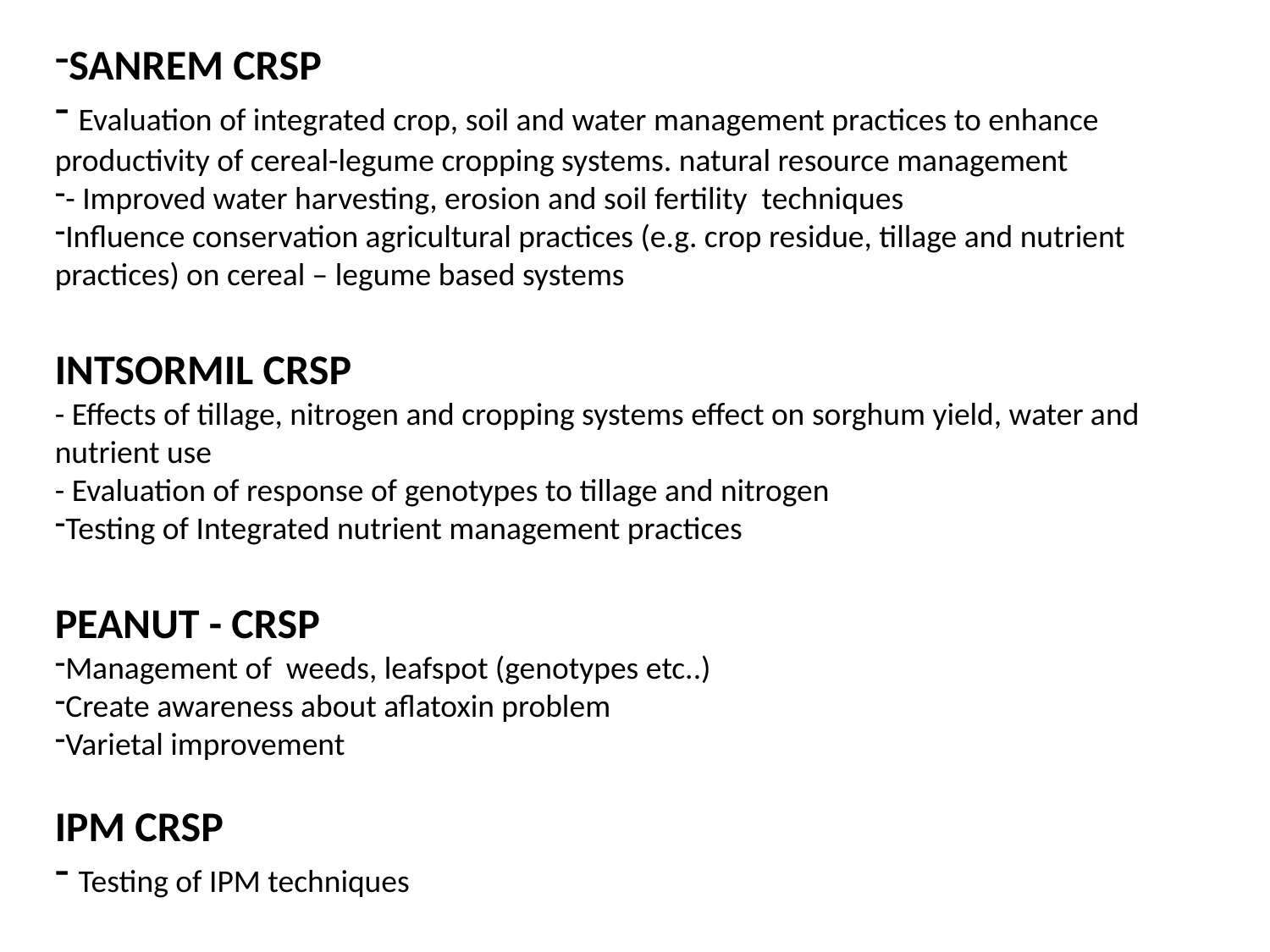

SANREM CRSP
 Evaluation of integrated crop, soil and water management practices to enhance   productivity of cereal-legume cropping systems. natural resource management
- Improved water harvesting, erosion and soil fertility  techniques
Influence conservation agricultural practices (e.g. crop residue, tillage and nutrient practices) on cereal – legume based systems

INTSORMIL CRSP
- Effects of tillage, nitrogen and cropping systems effect on sorghum yield, water and nutrient use
- Evaluation of response of genotypes to tillage and nitrogen
Testing of Integrated nutrient management practices

PEANUT - CRSP
Management of  weeds, leafspot (genotypes etc..)
Create awareness about aflatoxin problem
Varietal improvement

IPM CRSP
 Testing of IPM techniques